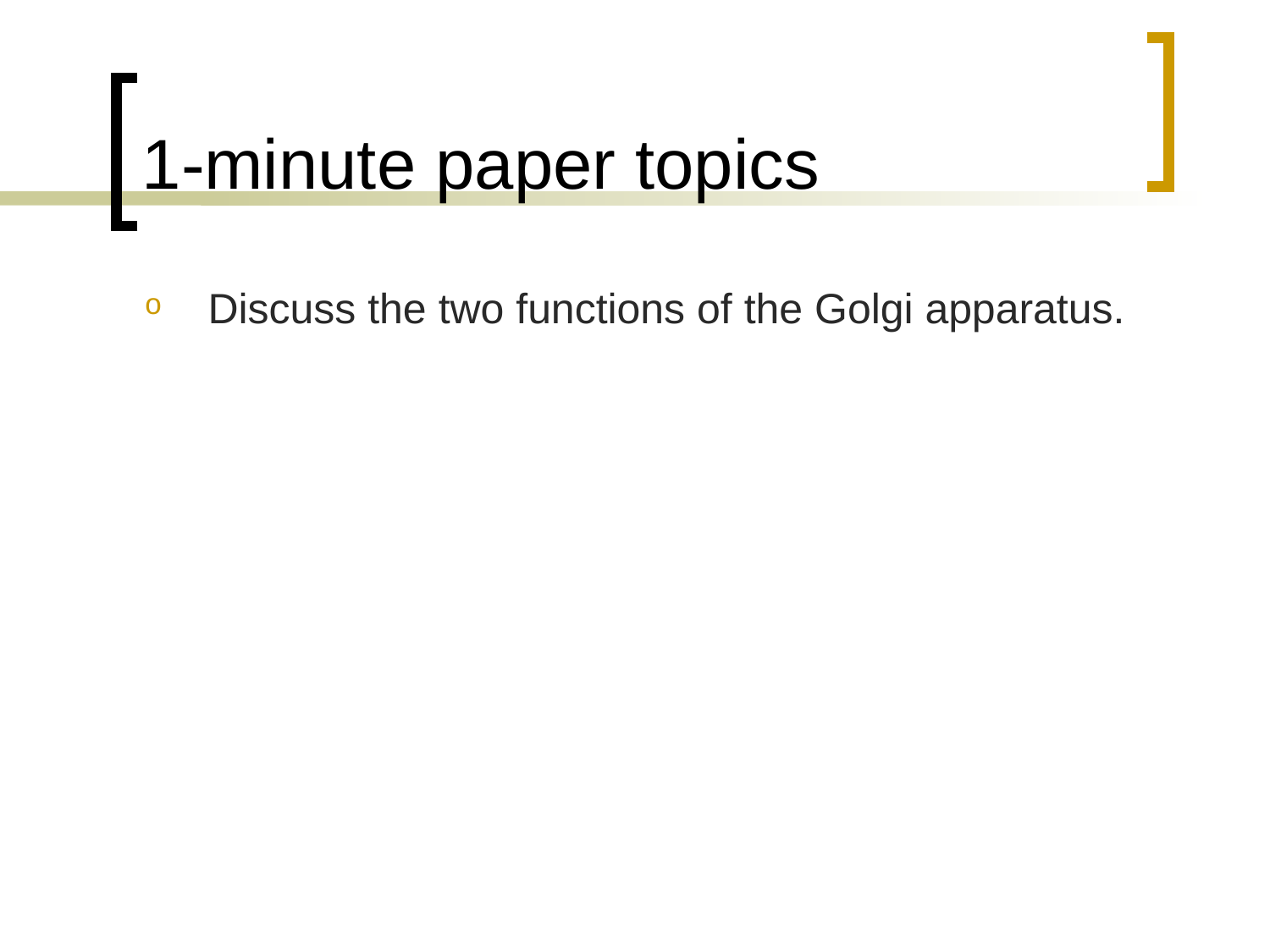

# 1-minute paper topics
Discuss the two functions of the Golgi apparatus.